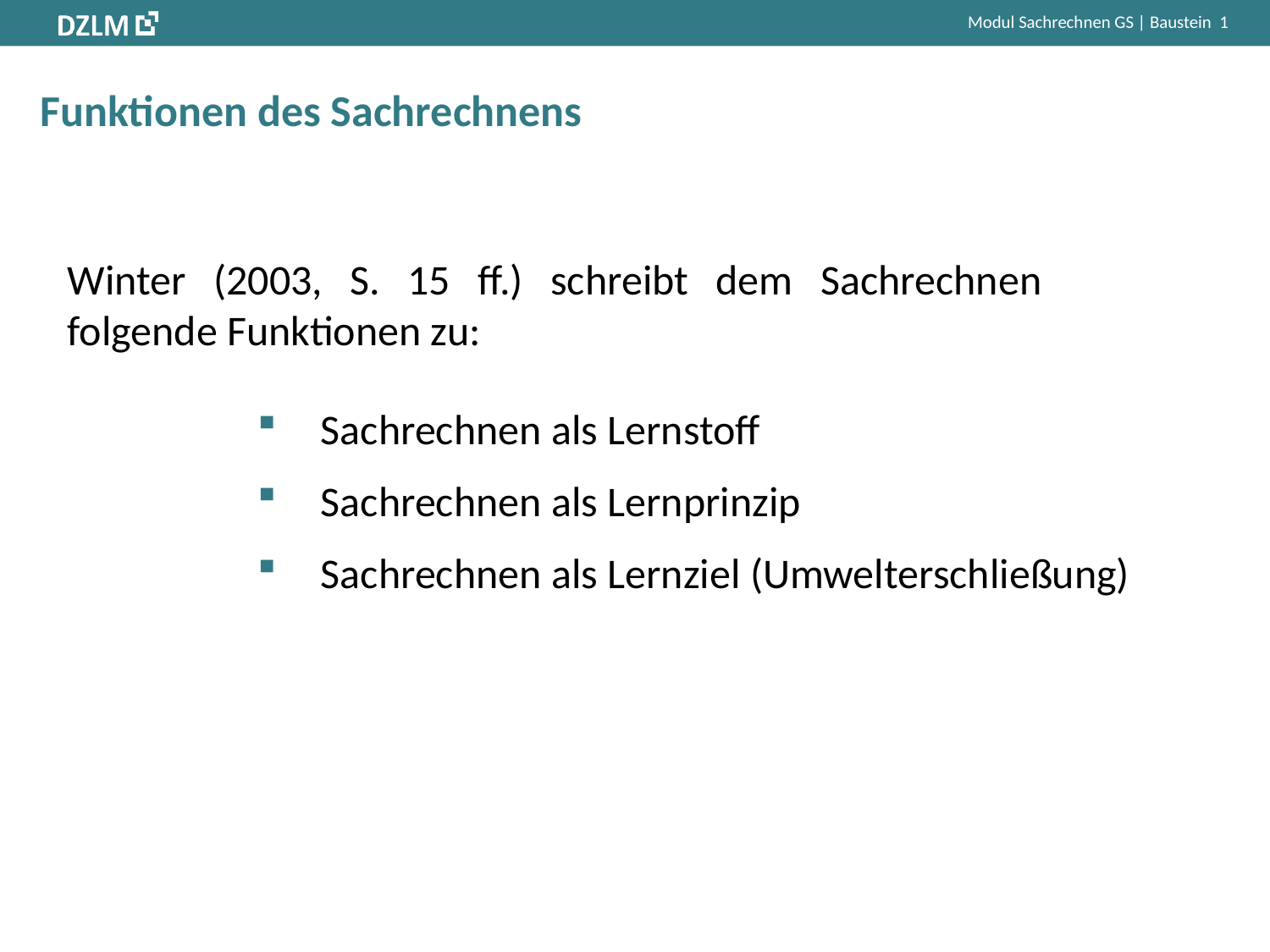

Funktionen des Sachrechnens
Winter (2003, S. 15 ff.) schreibt dem Sachrechnen folgende Funktionen zu:
Sachrechnen als Lernstoff
Sachrechnen als Lernprinzip
Sachrechnen als Lernziel (Umwelterschließung)